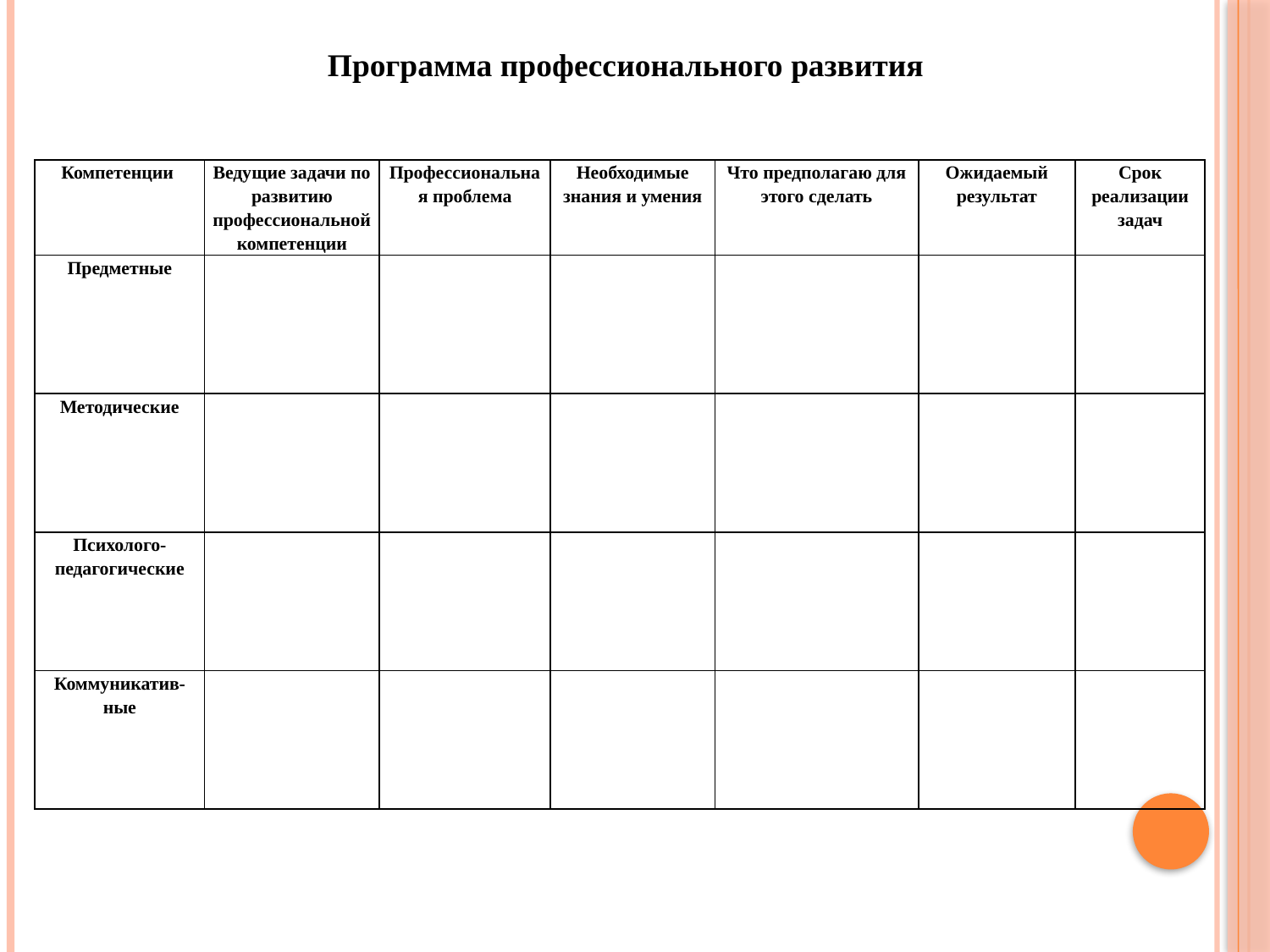

Программа профессионального развития

| Компетенции | Ведущие задачи по развитию профессиональной компетенции | Профессиональная проблема | Необходимые знания и умения | Что предполагаю для этого сделать | Ожидаемый результат | Срок реализации задач |
| --- | --- | --- | --- | --- | --- | --- |
| Предметные |  |  |  |  |  |  |
| Методические |  |  |  |  |  |  |
| Психолого-педагогические |  |  |  |  |  |  |
| Коммуникатив-ные |  |  |  |  |  |  |